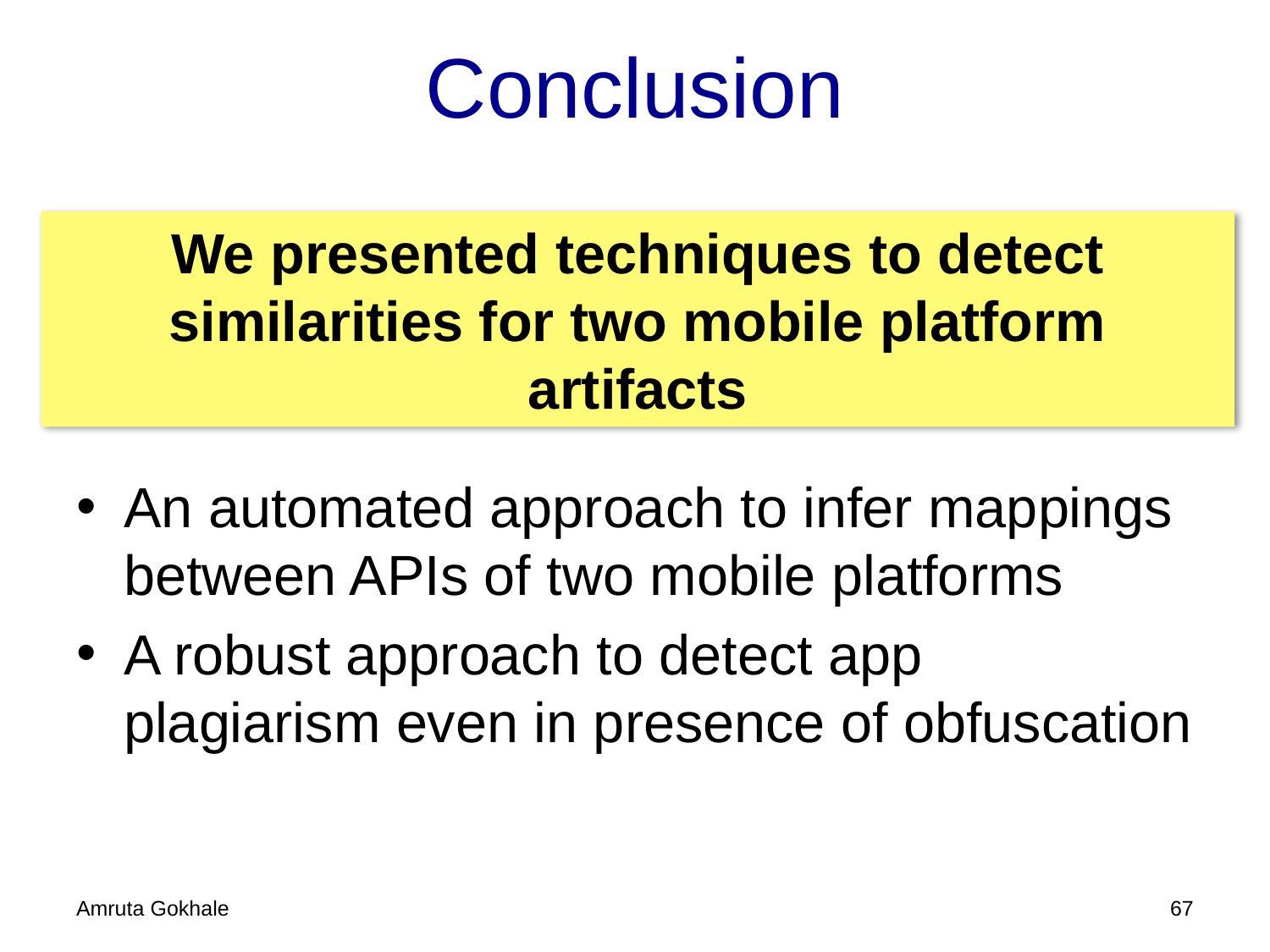

# Conclusion

An automated approach to infer mappings between APIs of two mobile platforms
A robust approach to detect app plagiarism even in presence of obfuscation

We presented techniques to detect similarities for two mobile platform artifacts
Amruta Gokhale
67